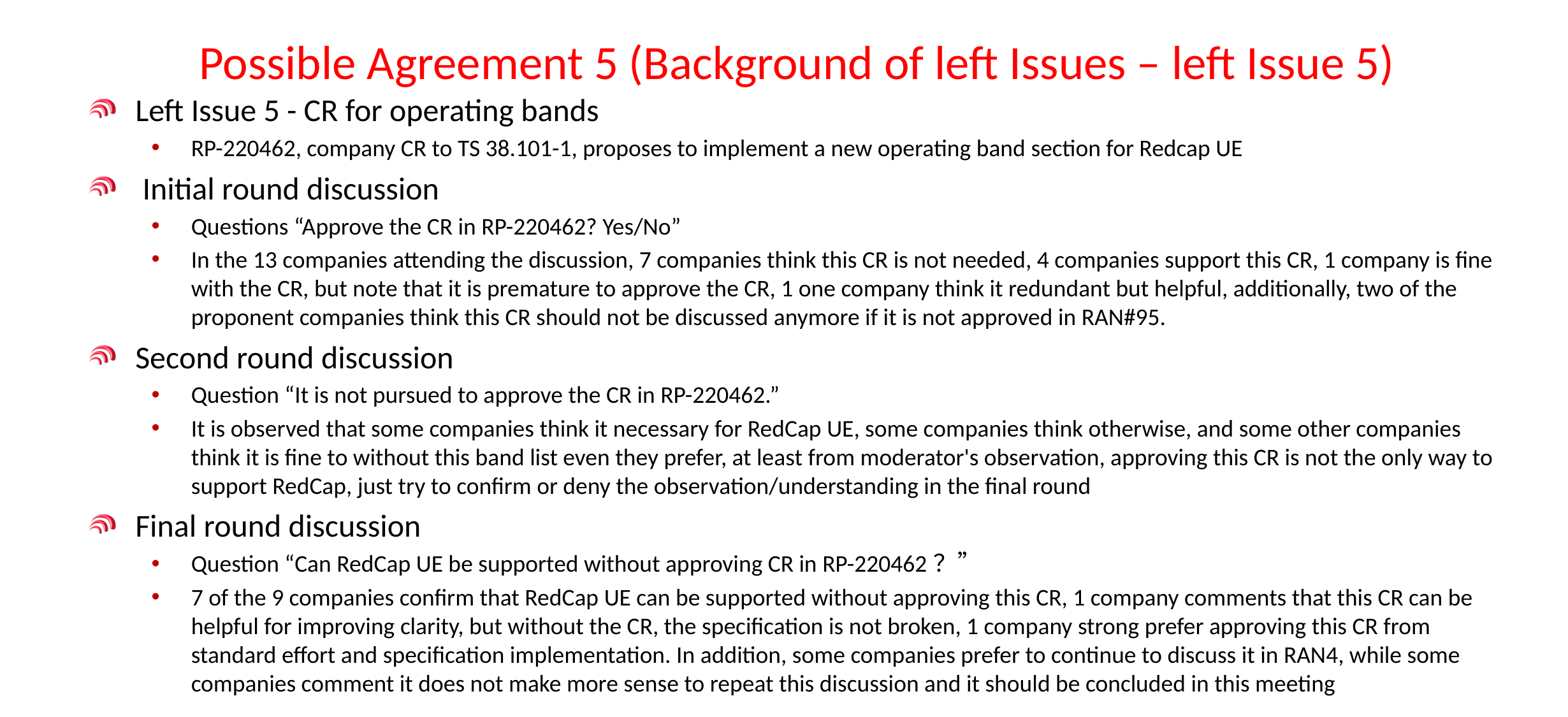

# Possible Agreement 5 (Background of left Issues – left Issue 5)
Left Issue 5 - CR for operating bands
RP-220462, company CR to TS 38.101-1, proposes to implement a new operating band section for Redcap UE
 Initial round discussion
Questions “Approve the CR in RP-220462? Yes/No”
In the 13 companies attending the discussion, 7 companies think this CR is not needed, 4 companies support this CR, 1 company is fine with the CR, but note that it is premature to approve the CR, 1 one company think it redundant but helpful, additionally, two of the proponent companies think this CR should not be discussed anymore if it is not approved in RAN#95.
Second round discussion
Question “It is not pursued to approve the CR in RP-220462.”
It is observed that some companies think it necessary for RedCap UE, some companies think otherwise, and some other companies think it is fine to without this band list even they prefer, at least from moderator's observation, approving this CR is not the only way to support RedCap, just try to confirm or deny the observation/understanding in the final round
Final round discussion
Question “Can RedCap UE be supported without approving CR in RP-220462？”
7 of the 9 companies confirm that RedCap UE can be supported without approving this CR, 1 company comments that this CR can be helpful for improving clarity, but without the CR, the specification is not broken, 1 company strong prefer approving this CR from standard effort and specification implementation. In addition, some companies prefer to continue to discuss it in RAN4, while some companies comment it does not make more sense to repeat this discussion and it should be concluded in this meeting